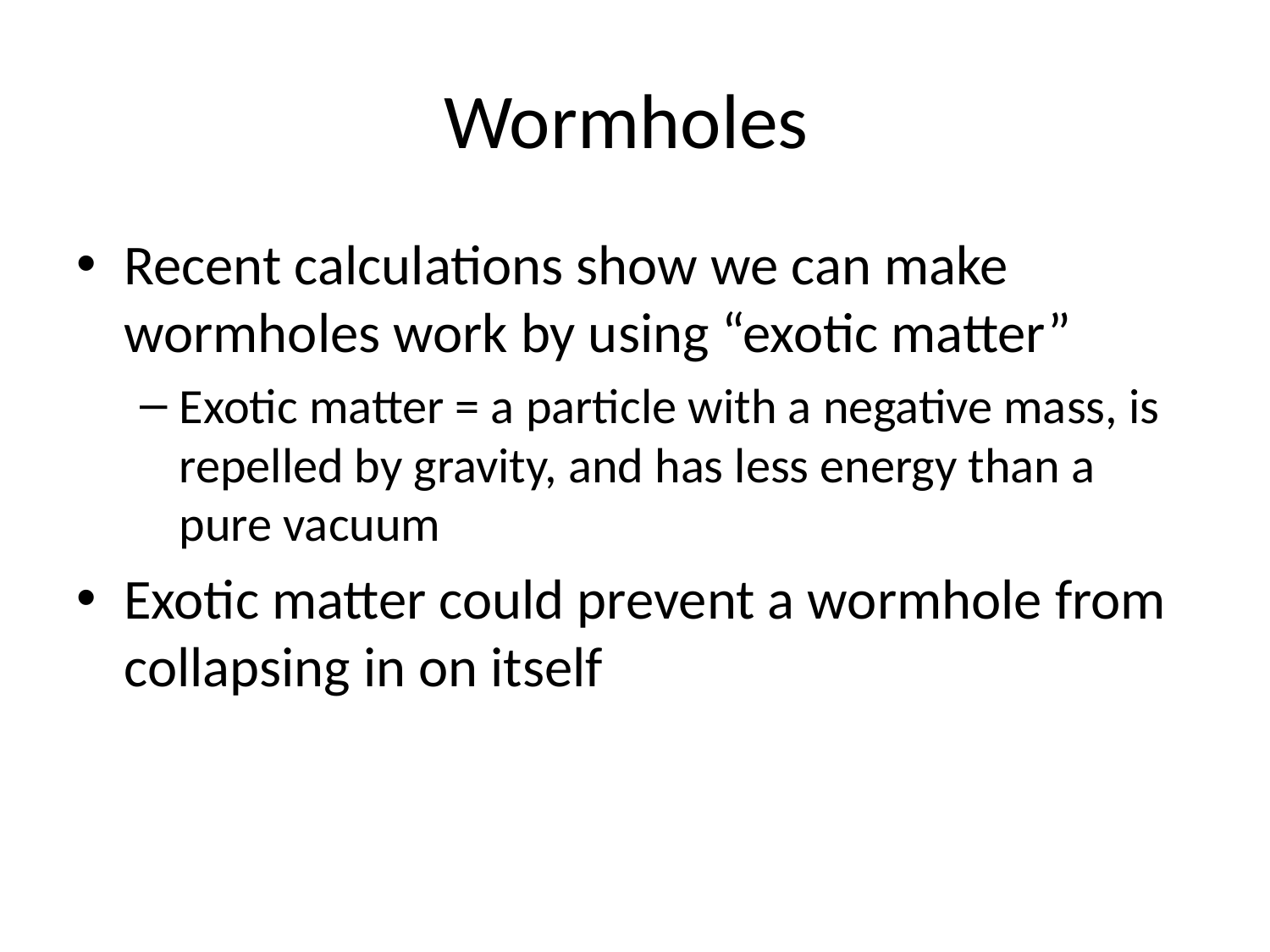

# Wormholes
Recent calculations show we can make wormholes work by using “exotic matter”
Exotic matter = a particle with a negative mass, is repelled by gravity, and has less energy than a pure vacuum
Exotic matter could prevent a wormhole from collapsing in on itself